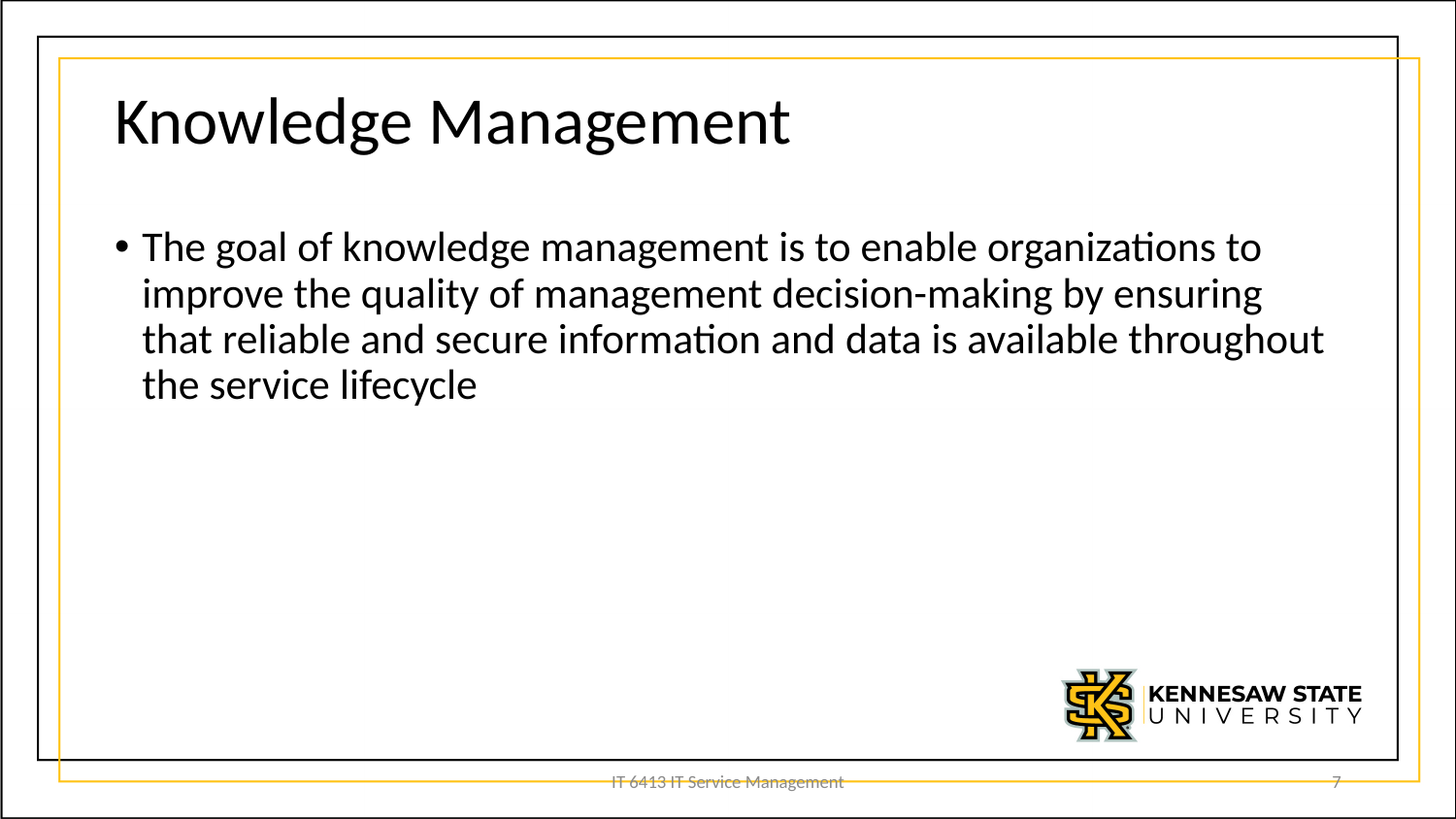

# Knowledge Management
The goal of knowledge management is to enable organizations to improve the quality of management decision-making by ensuring that reliable and secure information and data is available throughout the service lifecycle
IT 6413 IT Service Management
7